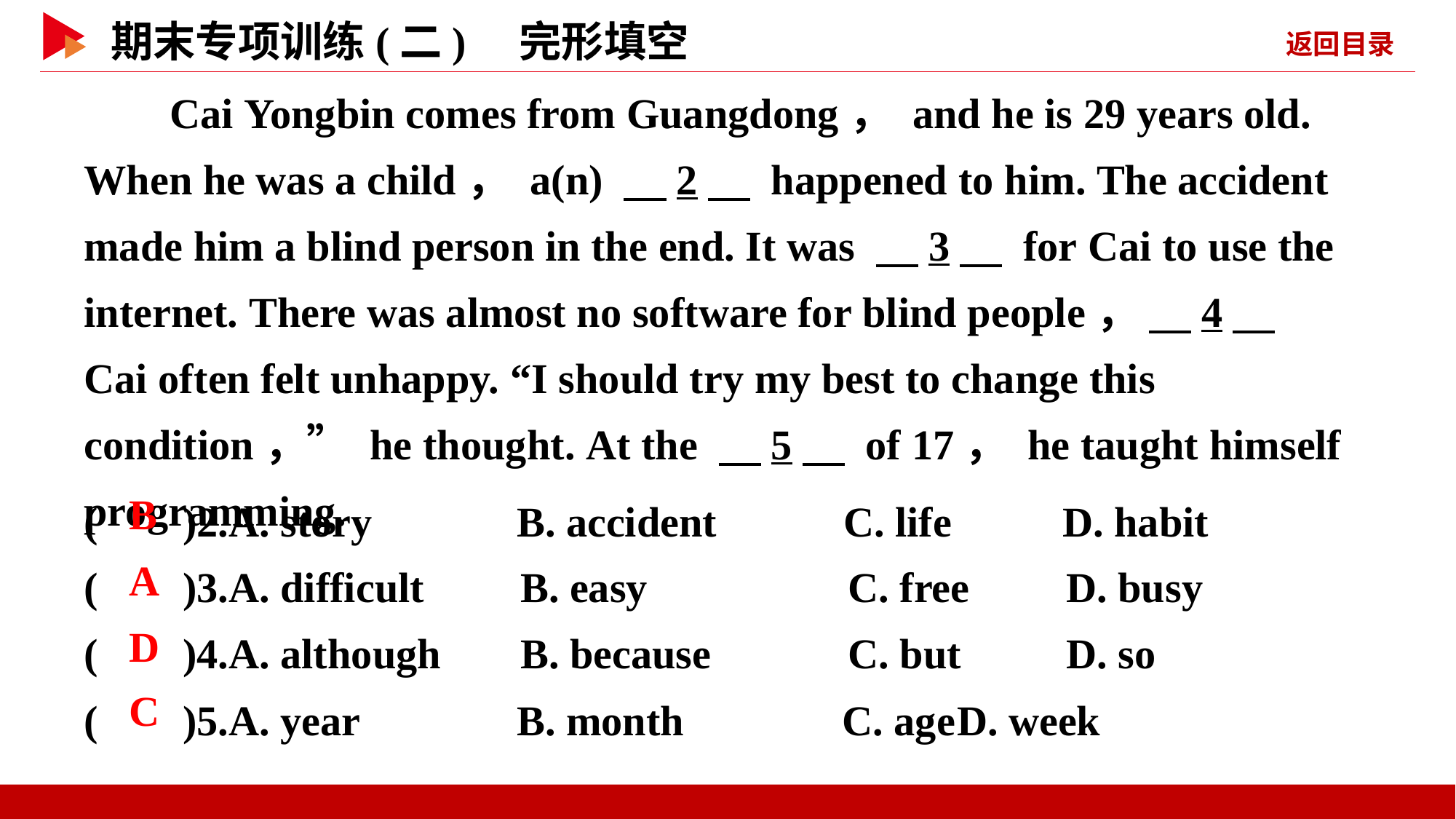

Cai Yongbin comes from Guangdong， and he is 29 years old. When he was a child， a(n) 　2　 happened to him. The accident made him a blind person in the end. It was 　3　 for Cai to use the internet. There was almost no software for blind people， 　4　 Cai often felt unhappy. “I should try my best to change this condition，” he thought. At the 　5　 of 17， he taught himself programming.
(        )2.A. story	          B. accident            C. life	          D. habit
(        )3.A. difficult	B. easy                   C. free	D. busy
(        )4.A. although	B. because             C. but	D. so
(        )5.A. year	          B. month               C. age	D. week
   B
   A
   D
   C